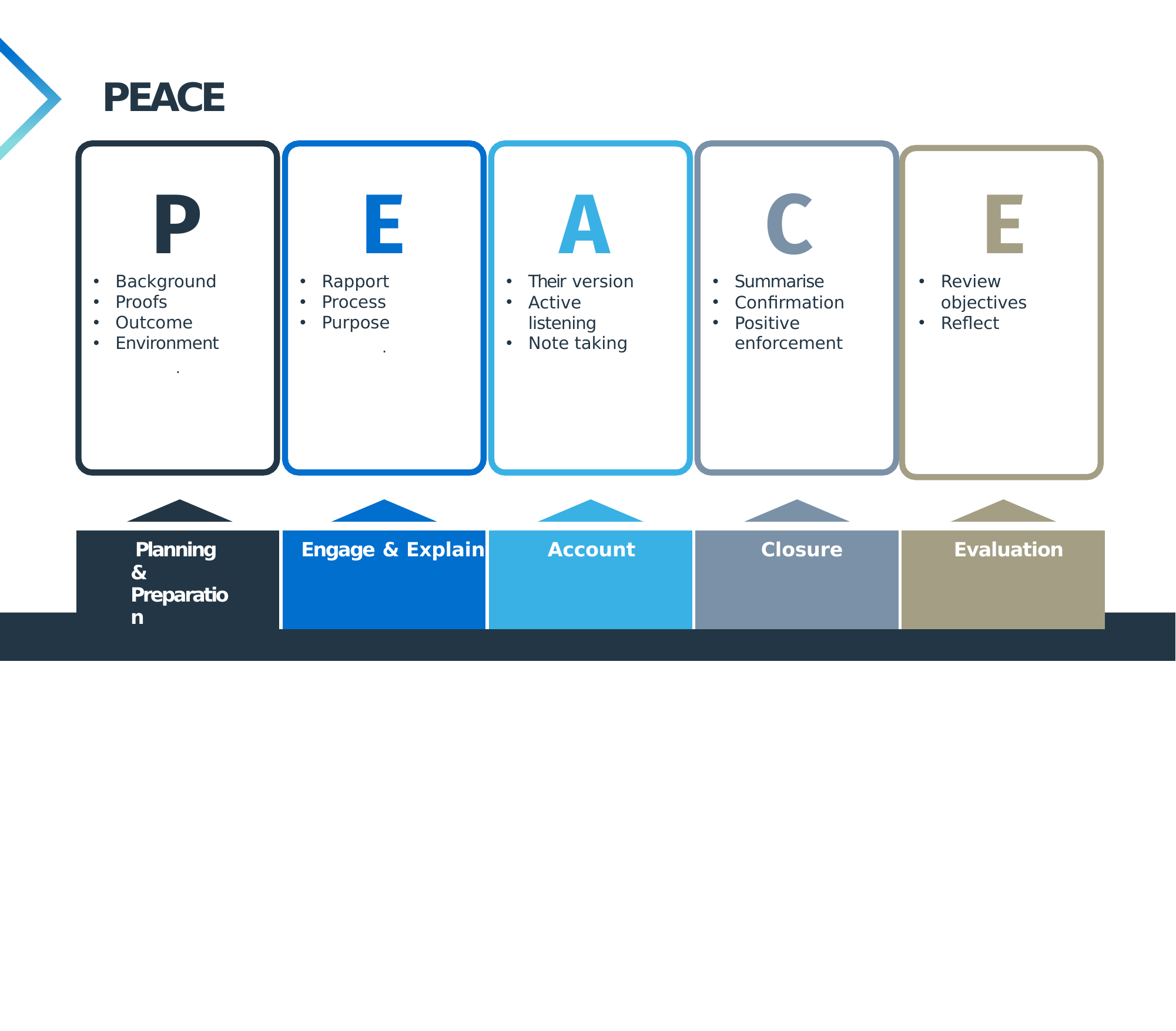

# PEACE

P
E
A
C	E
Background
Proofs
Outcome
Environment
.
Summarise
Review
Rapport
Process
Purpose
.
Their version
Active listening
Note taking
objectives
Confirmation
Positive enforcement
Reflect

| Planning & Preparation | Engage & Explain | Account | Closure | Evaluation |
| --- | --- | --- | --- | --- |